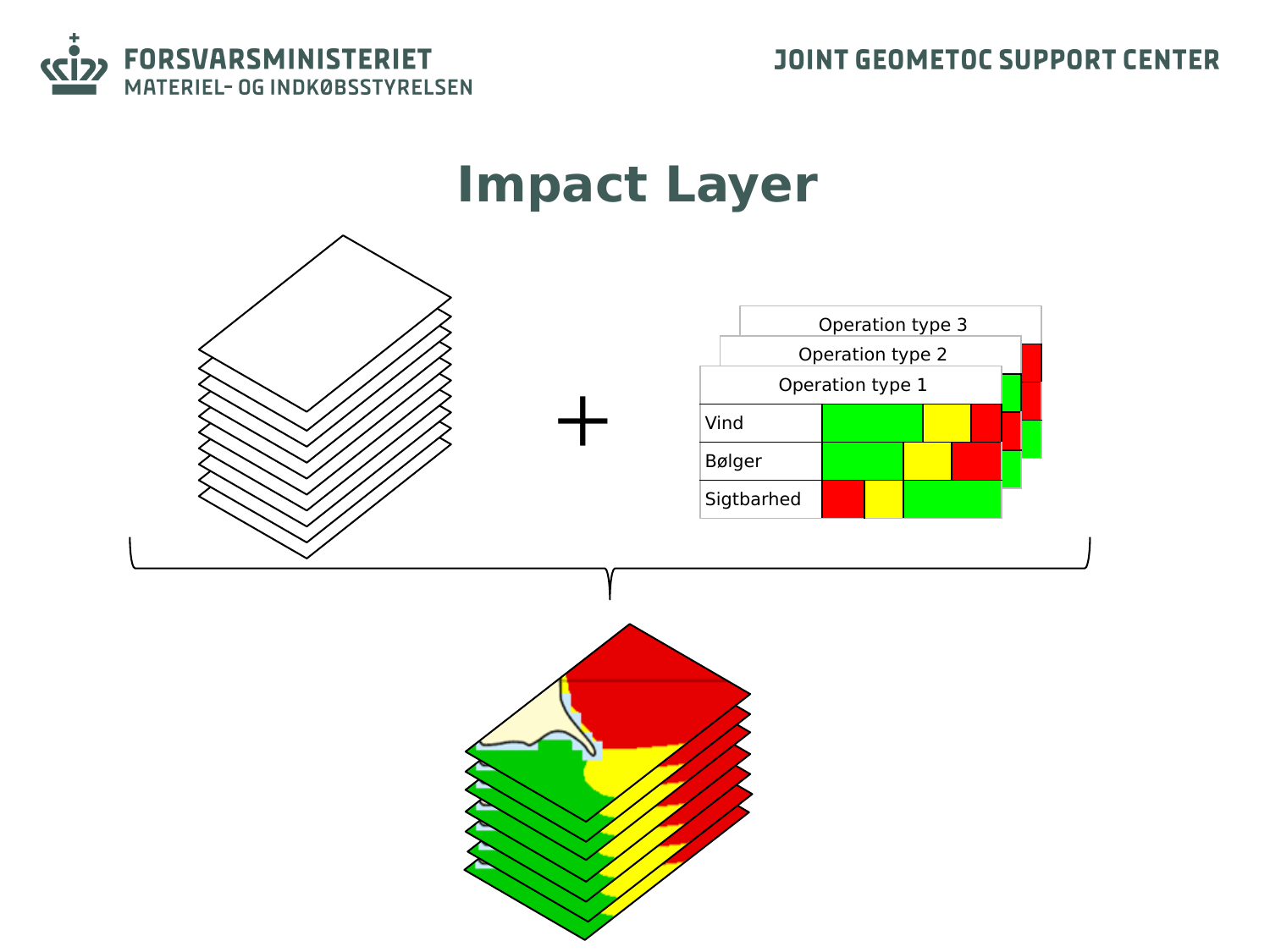

Impact Layer

| Operation type 3 |  |  |  |  |  |  |
| --- | --- | --- | --- | --- | --- | --- |
| Vind |  |  |  |  |  |  |
| Bølger |  |  |  |  |  |  |
| Sigtbarhed |  |  |  |  |  |  |
| Operation type 2 |  |  |  |  |  |  |
| --- | --- | --- | --- | --- | --- | --- |
| Vind |  |  |  |  |  |  |
| Bølger |  |  |  |  |  |  |
| Sigtbarhed |  |  |  |  |  |  |
+
| Operation type 1 |  |  |  |  |  |  |
| --- | --- | --- | --- | --- | --- | --- |
| Vind |  |  |  |  |  |  |
| Bølger |  |  |  |  |  |  |
| Sigtbarhed |  |  |  |  |  |  |